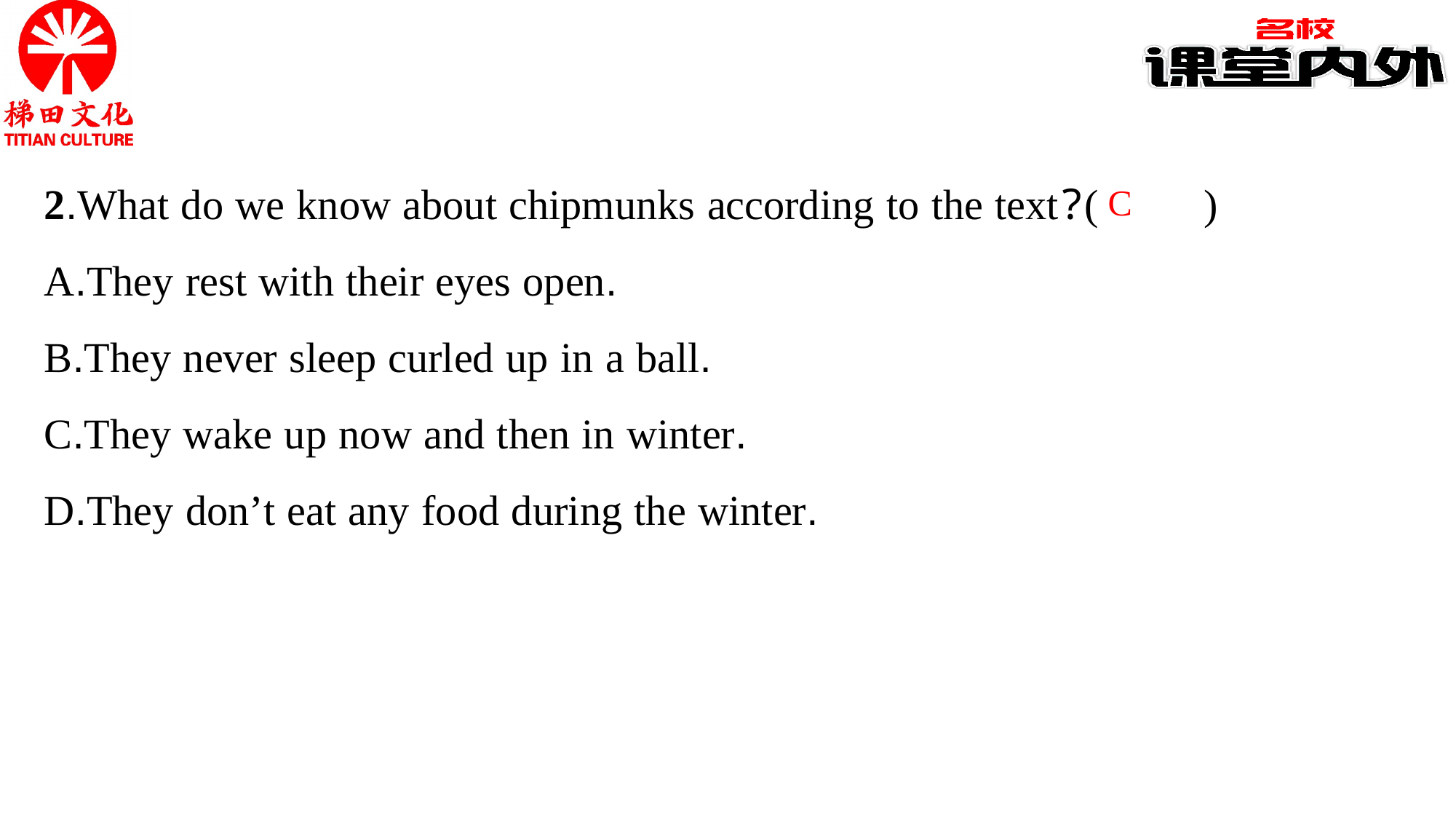

2.What do we know about chipmunks according to the text?(　　)
A.They rest with their eyes open.
B.They never sleep curled up in a ball.
C.They wake up now and then in winter.
D.They don’t eat any food during the winter.
C